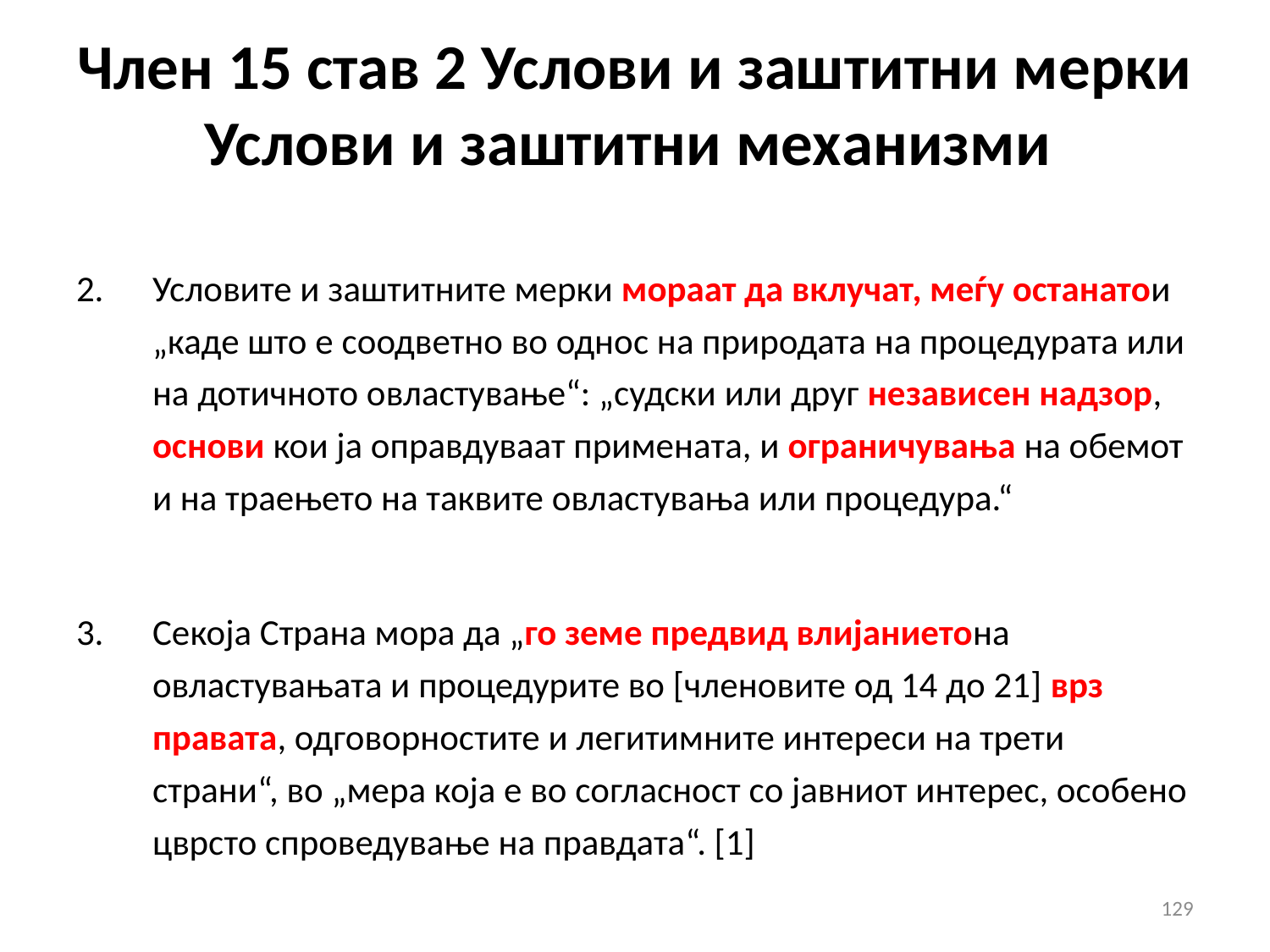

# Член 15 став 2 Услови и заштитни мерки Услови и заштитни механизми
Условите и заштитните мерки мораат да вклучат, меѓу останатои „каде што е соодветно во однос на природата на процедурата или на дотичното овластување“: „судски или друг независен надзор, основи кои ја оправдуваат примената, и ограничувања на обемот и на траењето на таквите овластувања или процедура.“

Секоја Страна мора да „го земе предвид влијаниетона овластувањата и процедурите во [членовите од 14 дo 21] врз правата, одговорностите и легитимните интереси на трети страни“, во „мера која е во согласност со јавниот интерес, особено цврсто спроведување на правдата“. [1]
129